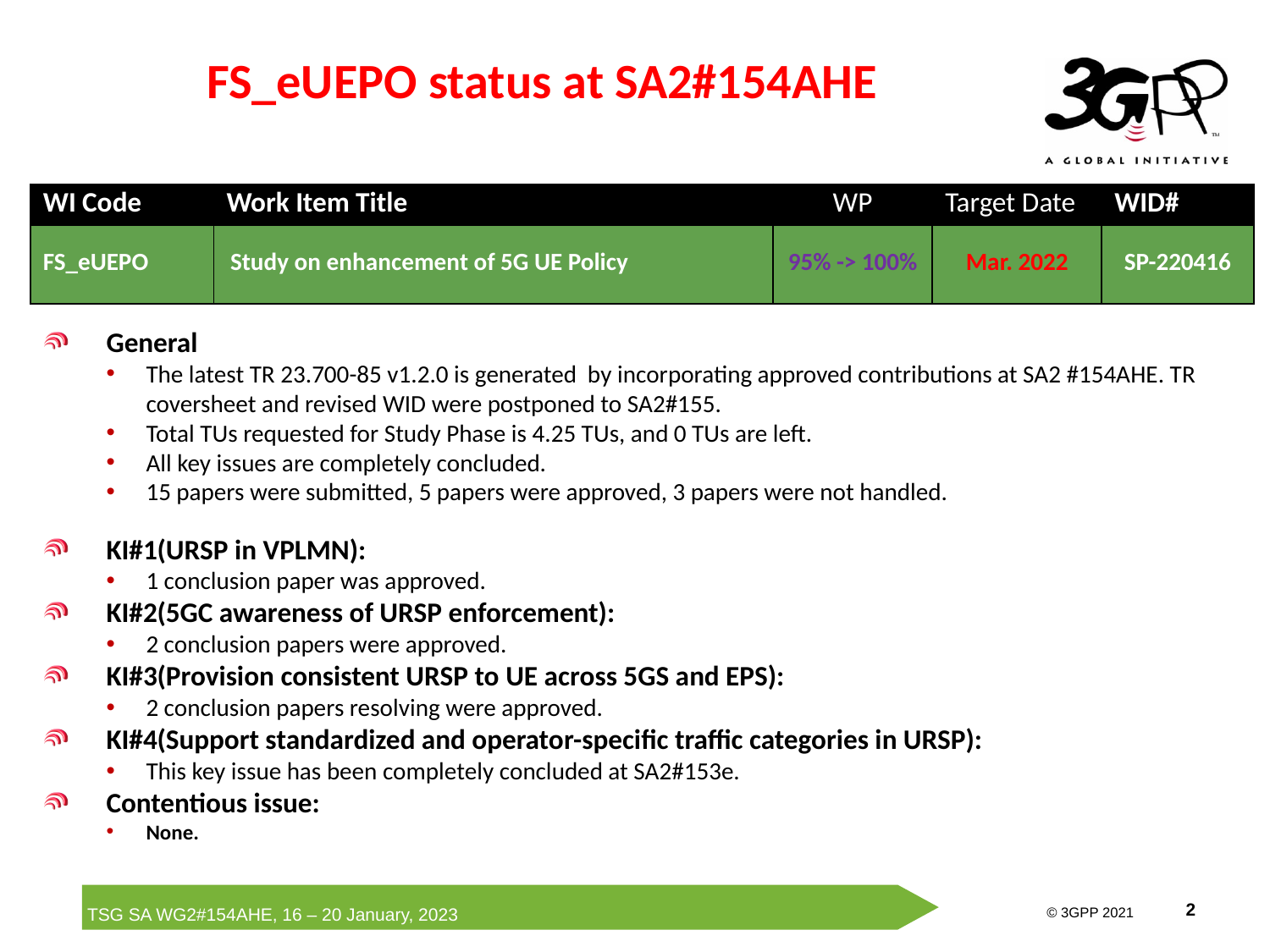

# FS_eUEPO status at SA2#154AHE
| WI Code | Work Item Title | WP | Target Date | WID# |
| --- | --- | --- | --- | --- |
| FS\_eUEPO | Study on enhancement of 5G UE Policy | 95% -> 100% | Mar. 2022 | SP-220416 |
General
The latest TR 23.700-85 v1.2.0 is generated  by incorporating approved contributions at SA2 #154AHE. TR coversheet and revised WID were postponed to SA2#155.
Total TUs requested for Study Phase is 4.25 TUs, and 0 TUs are left.
All key issues are completely concluded.
15 papers were submitted, 5 papers were approved, 3 papers were not handled.

KI#1(URSP in VPLMN):
1 conclusion paper was approved.
KI#2(5GC awareness of URSP enforcement):
2 conclusion papers were approved.
KI#3(Provision consistent URSP to UE across 5GS and EPS):
2 conclusion papers resolving were approved.
KI#4(Support standardized and operator-specific traffic categories in URSP):
This key issue has been completely concluded at SA2#153e.
Contentious issue:
None.